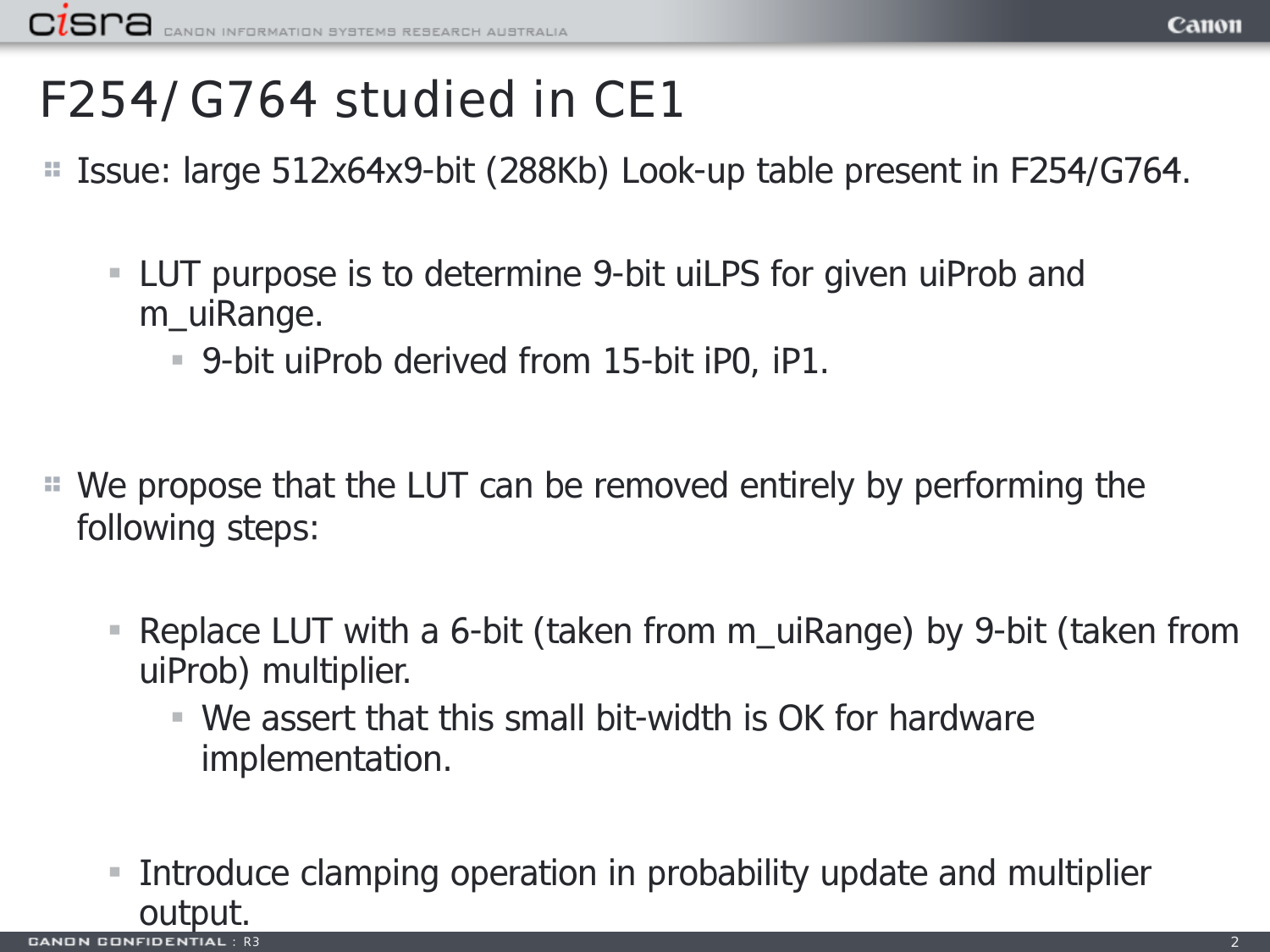

# F254/G764 studied in CE1
Issue: large 512x64x9-bit (288Kb) Look-up table present in F254/G764.

LUT purpose is to determine 9-bit uiLPS for given uiProb and m_uiRange.
9-bit uiProb derived from 15-bit iP0, iP1.

We propose that the LUT can be removed entirely by performing the following steps:

Replace LUT with a 6-bit (taken from m_uiRange) by 9-bit (taken from uiProb) multiplier.
We assert that this small bit-width is OK for hardware implementation.

Introduce clamping operation in probability update and multiplier output.
2